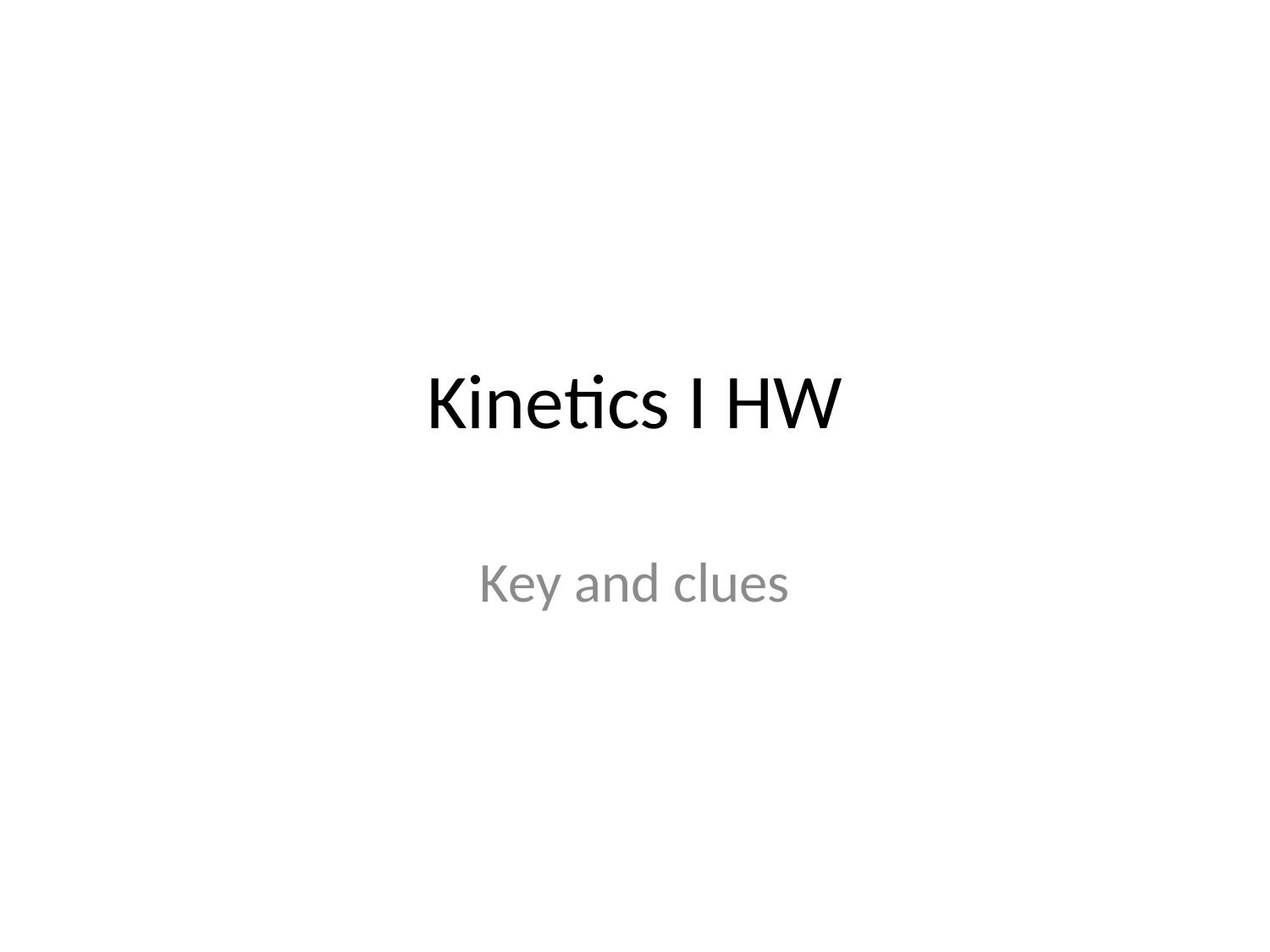

# Kinetics I HW
Key and clues